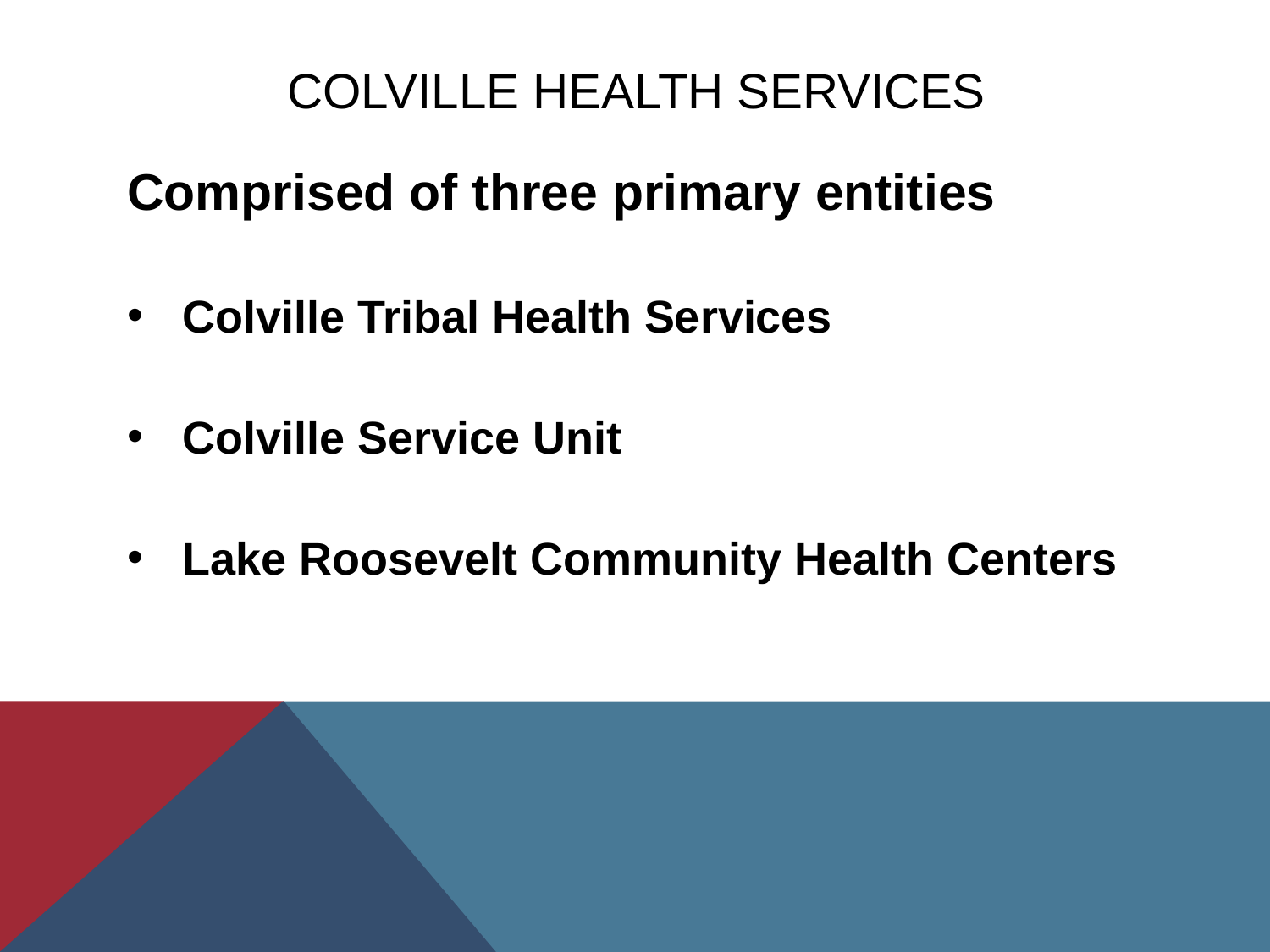

# Colville health services
Comprised of three primary entities
Colville Tribal Health Services
Colville Service Unit
Lake Roosevelt Community Health Centers